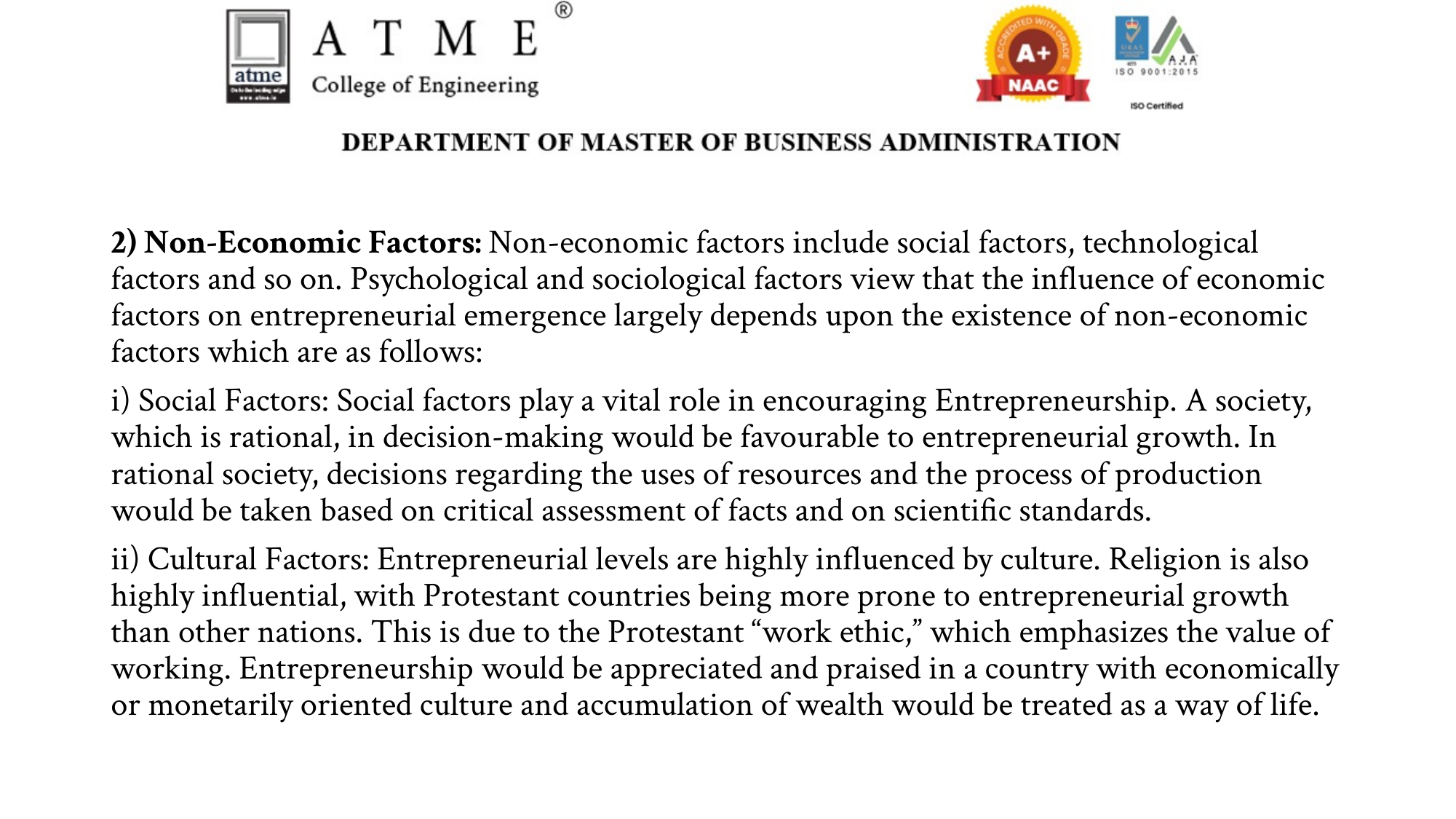

2) Non-Economic Factors: Non-economic factors include social factors, technological factors and so on. Psychological and sociological factors view that the influence of economic factors on entrepreneurial emergence largely depends upon the existence of non-economic factors which are as follows:
i) Social Factors: Social factors play a vital role in encouraging Entrepreneurship. A society, which is rational, in decision-making would be favourable to entrepreneurial growth. In rational society, decisions regarding the uses of resources and the process of production would be taken based on critical assessment of facts and on scientific standards.
ii) Cultural Factors: Entrepreneurial levels are highly influenced by culture. Religion is also highly influential, with Protestant countries being more prone to entrepreneurial growth than other nations. This is due to the Protestant “work ethic,” which emphasizes the value of working. Entrepreneurship would be appreciated and praised in a country with economically or monetarily oriented culture and accumulation of wealth would be treated as a way of life.